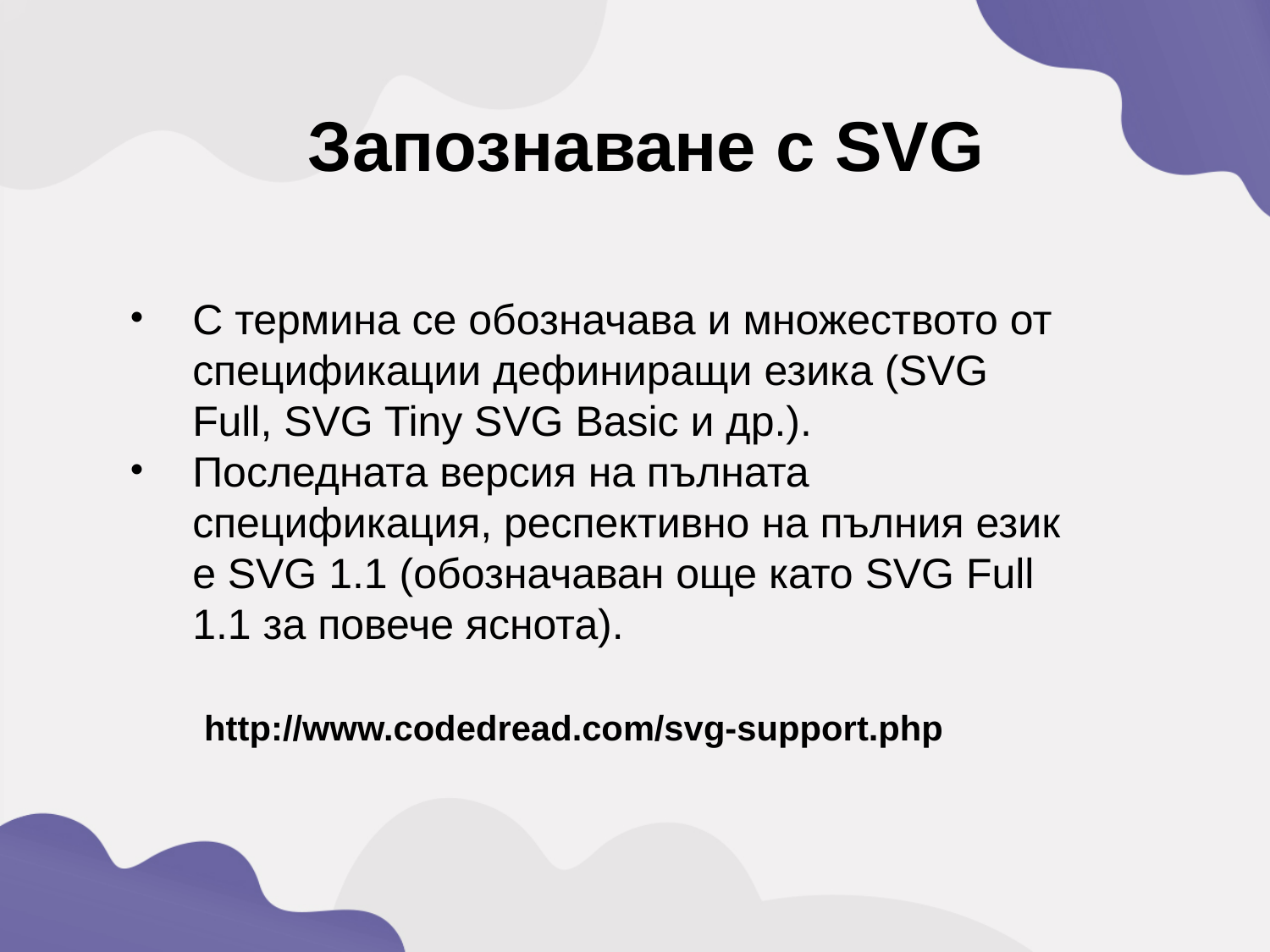

Запознаване с SVG
С термина се обозначава и множеството от спецификации дефиниращи езика (SVG Full, SVG Tiny SVG Basic и др.).
Последната версия на пълната спецификация, респективно на пълния език е SVG 1.1 (обозначаван още като SVG Full 1.1 за повече яснота).

	 http://www.codedread.com/svg-support.php